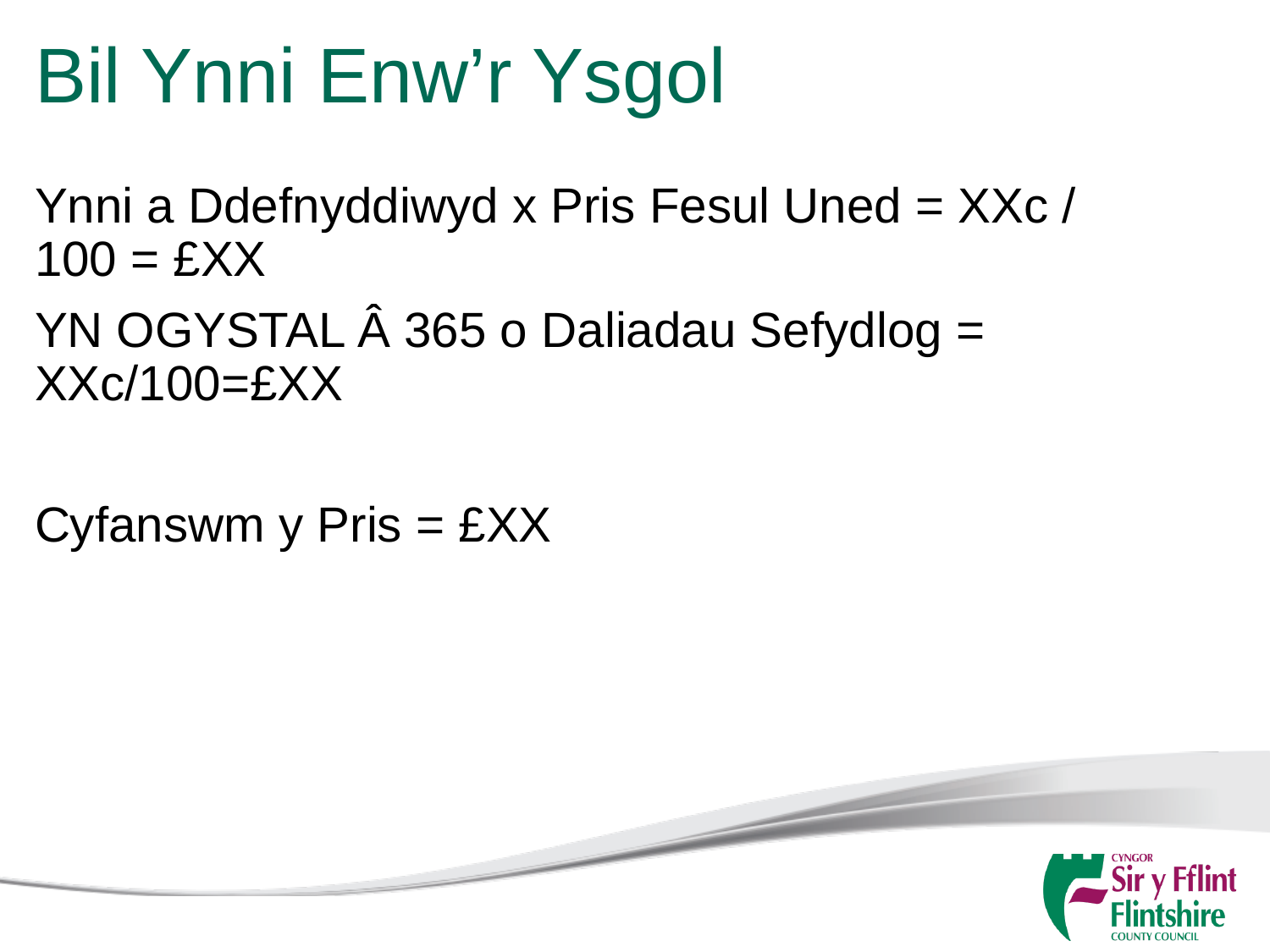

# Bil Ynni Enw’r Ysgol
Ynni a Ddefnyddiwyd x Pris Fesul Uned = XXc / 100 = £XX
YN OGYSTAL Â 365 o Daliadau Sefydlog = XXc/100=£XX

Cyfanswm y Pris = £XX